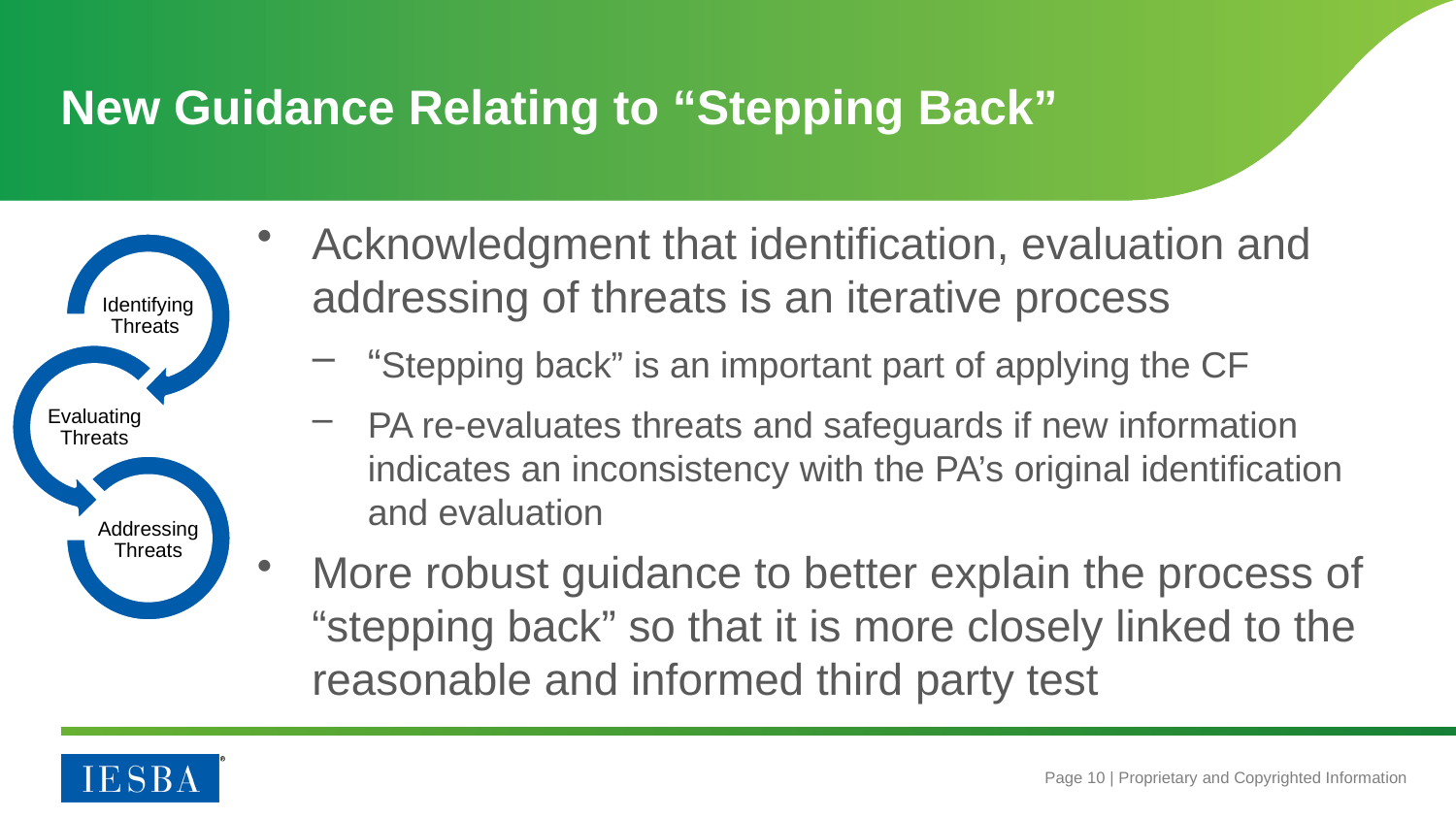

# New Guidance Relating to “Stepping Back”
Identifying Threats
Evaluating Threats
Addressing Threats
Acknowledgment that identification, evaluation and addressing of threats is an iterative process
“Stepping back” is an important part of applying the CF
PA re-evaluates threats and safeguards if new information indicates an inconsistency with the PA’s original identification and evaluation
More robust guidance to better explain the process of “stepping back” so that it is more closely linked to the reasonable and informed third party test